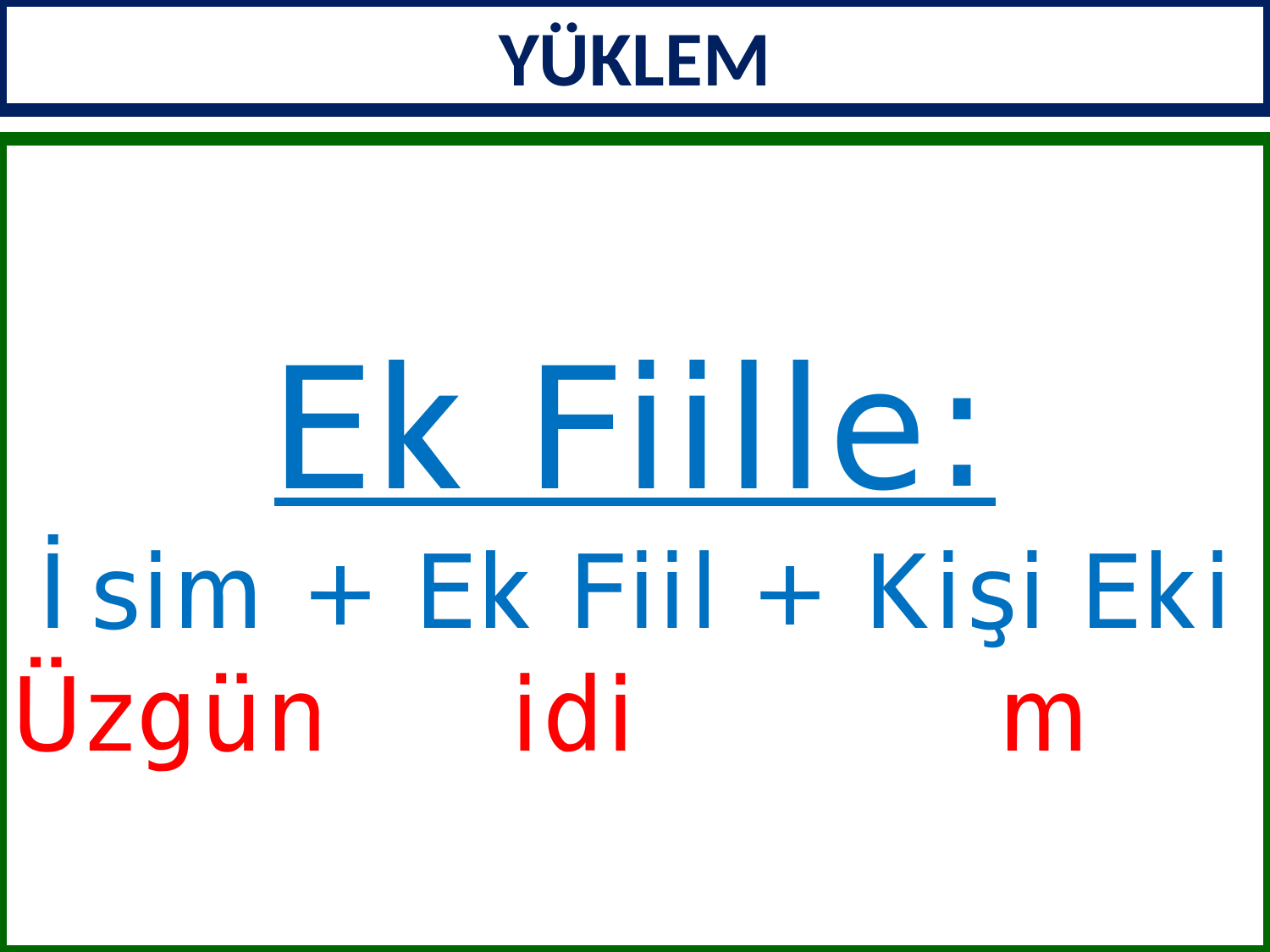

YÜKLEM
Ek Fiille:
 İsim + Ek Fiil + Kişi Eki
Üzgün      idi            m